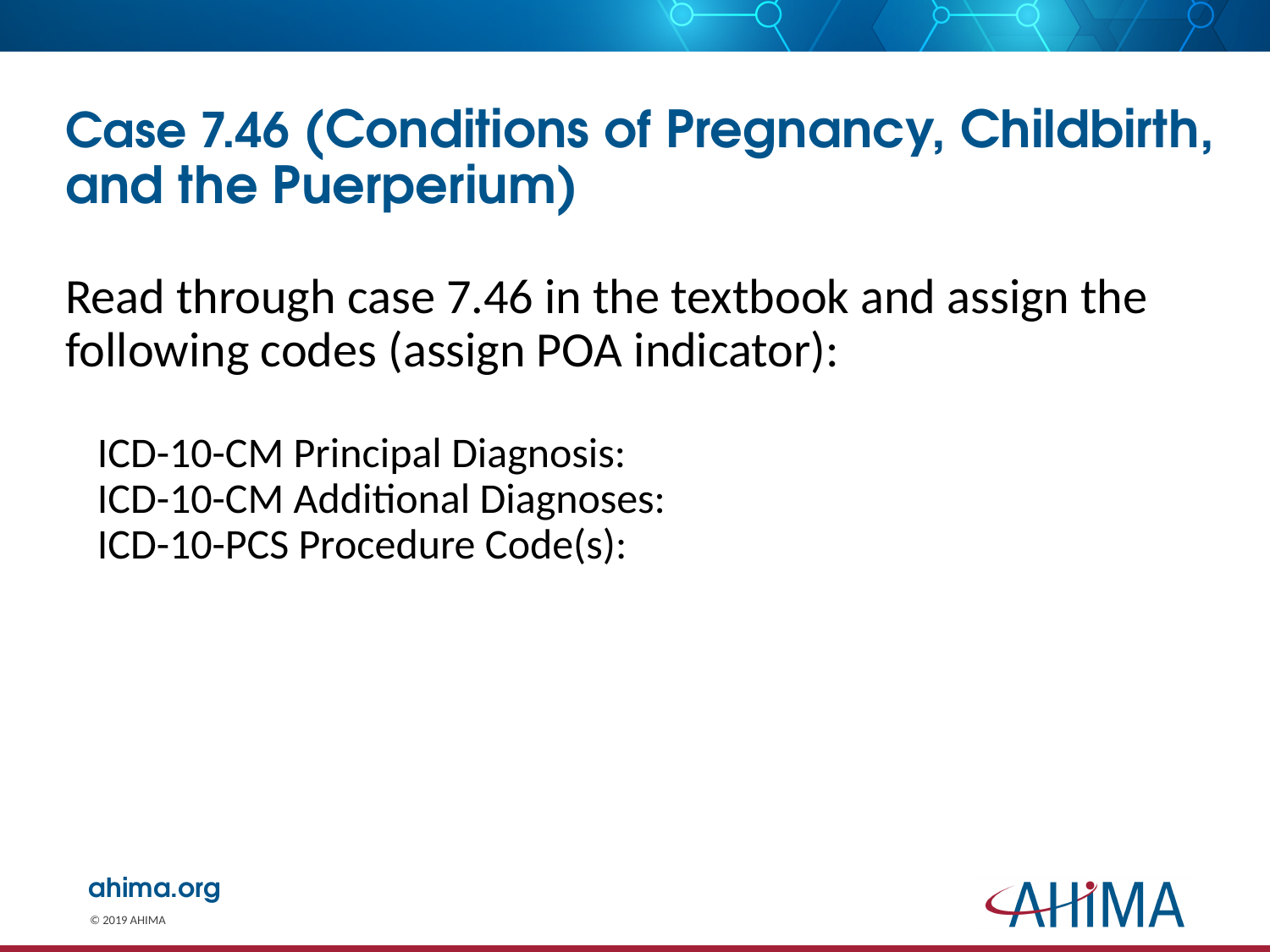

# Case 7.46 (Conditions of Pregnancy, Childbirth, and the Puerperium)
Read through case 7.46 in the textbook and assign the following codes (assign POA indicator):

ICD-10-CM Principal Diagnosis:
ICD-10-CM Additional Diagnoses:
ICD-10-PCS Procedure Code(s):